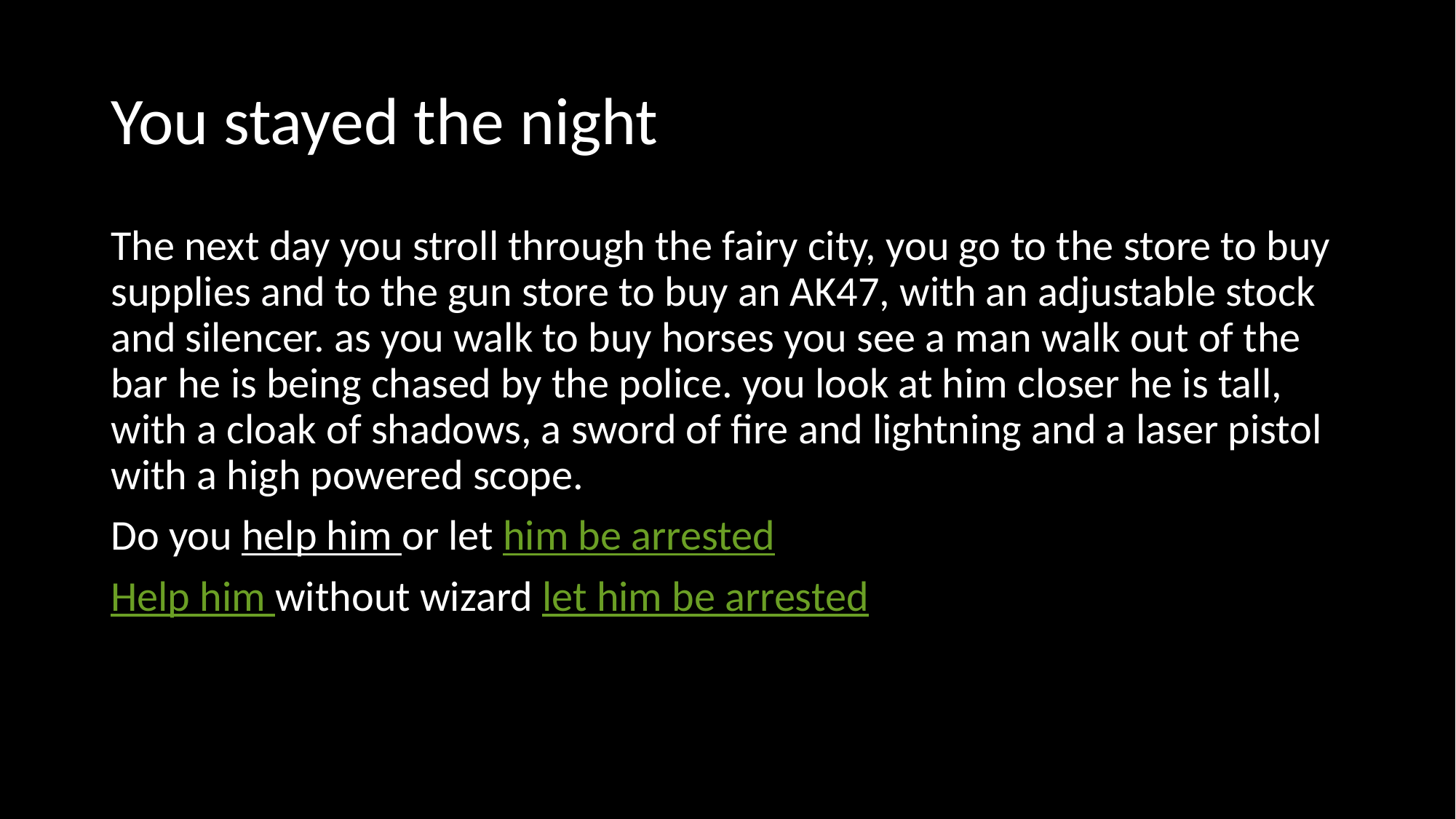

# You stayed the night
The next day you stroll through the fairy city, you go to the store to buy supplies and to the gun store to buy an AK47, with an adjustable stock and silencer. as you walk to buy horses you see a man walk out of the bar he is being chased by the police. you look at him closer he is tall, with a cloak of shadows, a sword of fire and lightning and a laser pistol with a high powered scope.
Do you help him or let him be arrested
Help him without wizard let him be arrested